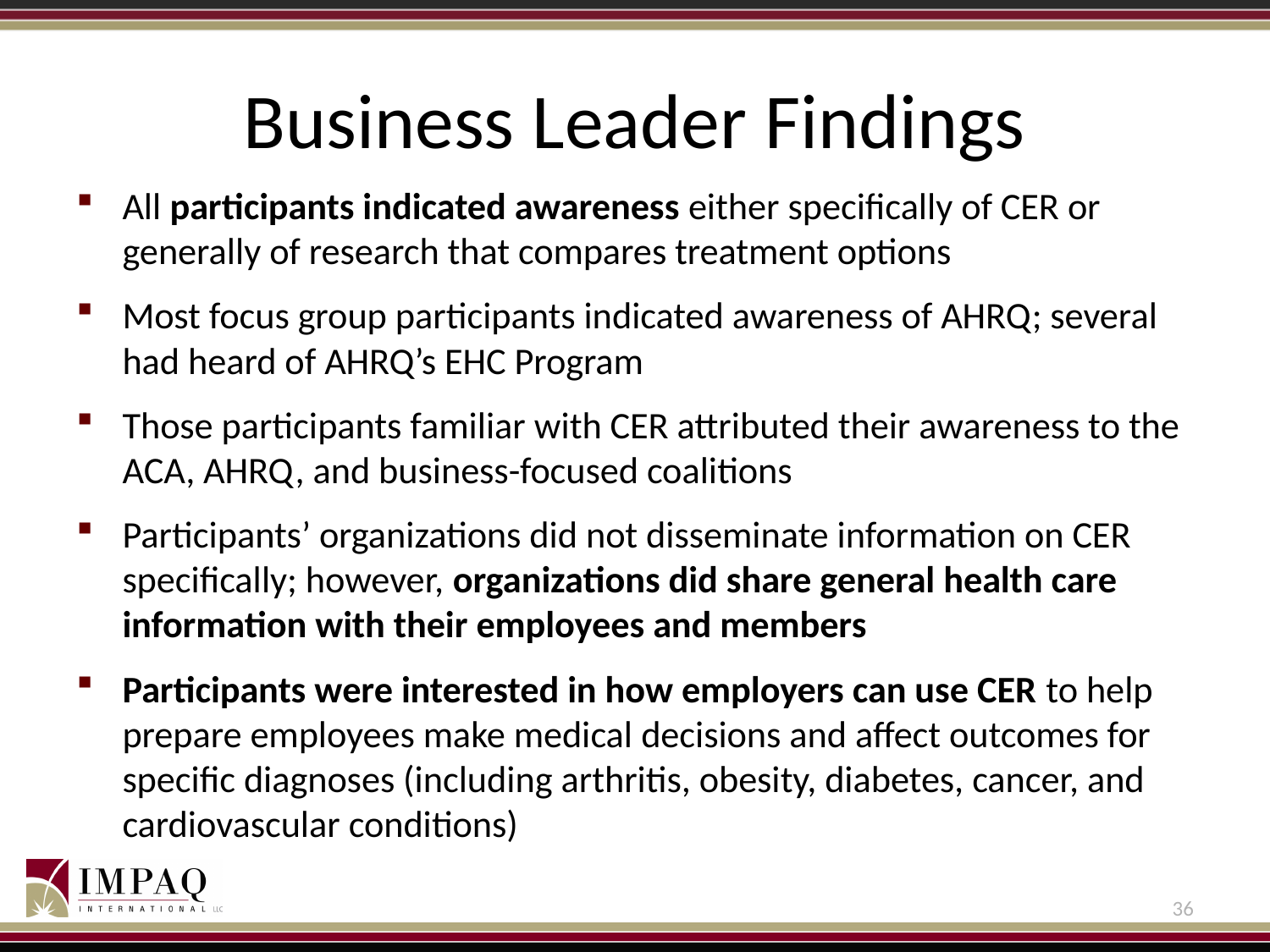

# Business Leader Findings
All participants indicated awareness either specifically of CER or generally of research that compares treatment options

Most focus group participants indicated awareness of AHRQ; several had heard of AHRQ’s EHC Program

Those participants familiar with CER attributed their awareness to the ACA, AHRQ, and business-focused coalitions

Participants’ organizations did not disseminate information on CER specifically; however, organizations did share general health care information with their employees and members

Participants were interested in how employers can use CER to help prepare employees make medical decisions and affect outcomes for specific diagnoses (including arthritis, obesity, diabetes, cancer, and cardiovascular conditions)
36